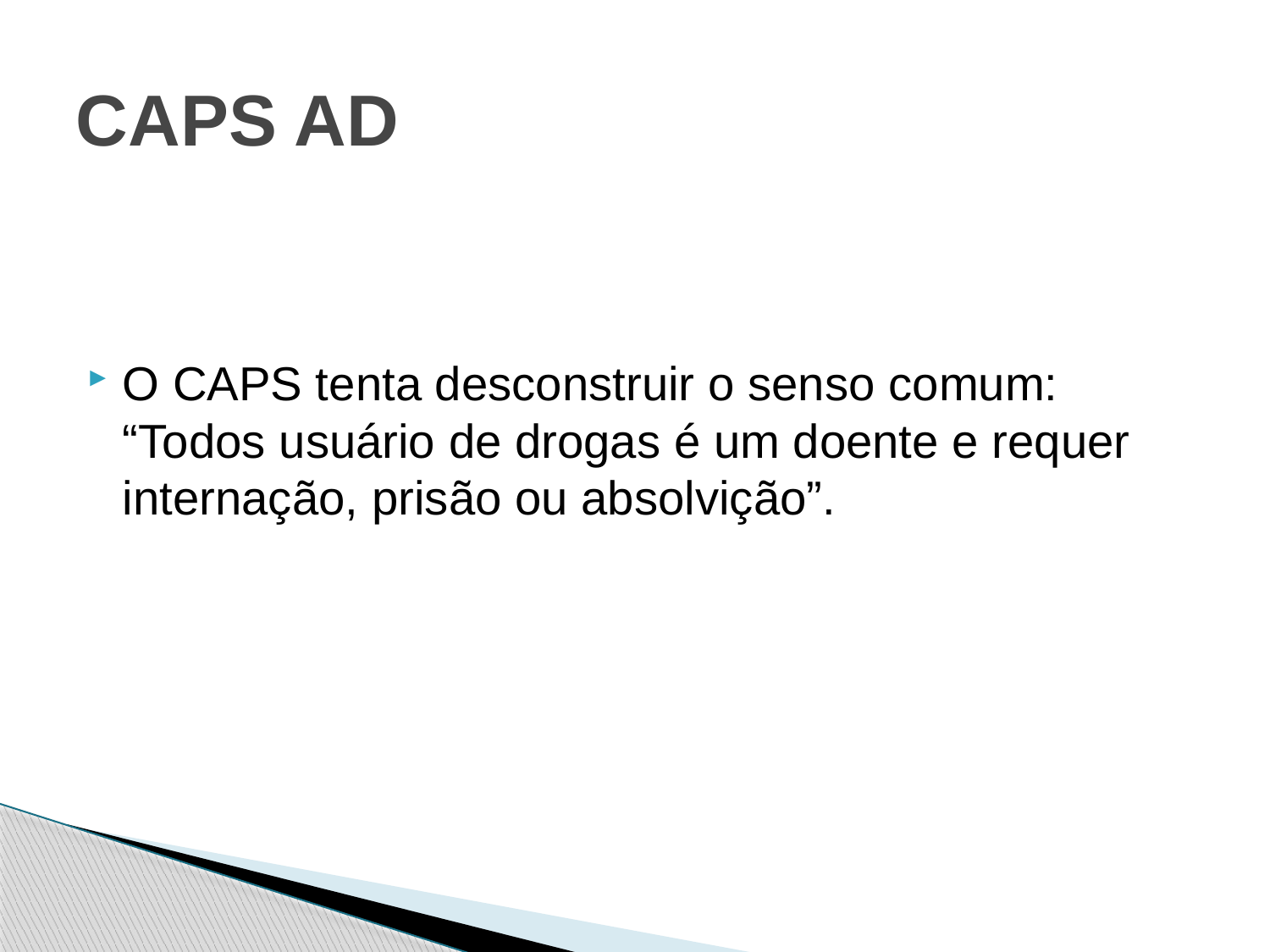

# CAPS AD
O CAPS tenta desconstruir o senso comum: “Todos usuário de drogas é um doente e requer internação, prisão ou absolvição”.